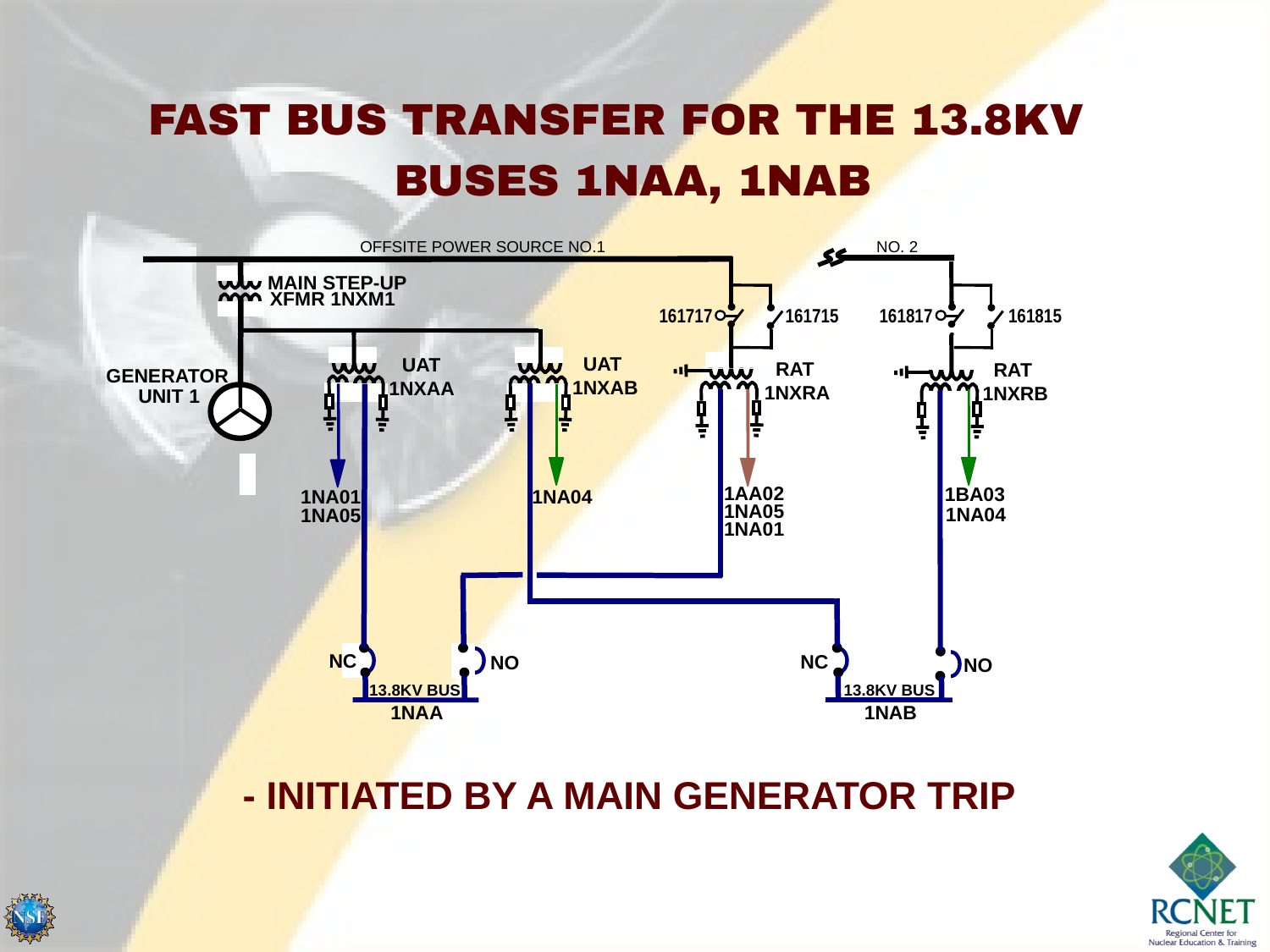

FAST BUS TRANSFER FOR THE 13.8KV
BUSES 1NAA, 1NAB
OFFSITE POWER SOURCE NO.1
NO. 2

MAIN STEP-UP

XFMR 1NXM1

161717
161715
161817
161815

   UAT
 1NXAB

   UAT
1NXAA

  RAT
1NXRA
  RAT
1NXRB
GENERATOR

UNIT 1

1AA02
1BA03
1NA04
1NA01
1NA05
1NA04
1NA05
1NA01

NC
NC
NO
NO

13.8KV BUS
13.8KV BUS
1NAA
1NAB

- INITIATED BY A MAIN GENERATOR TRIP